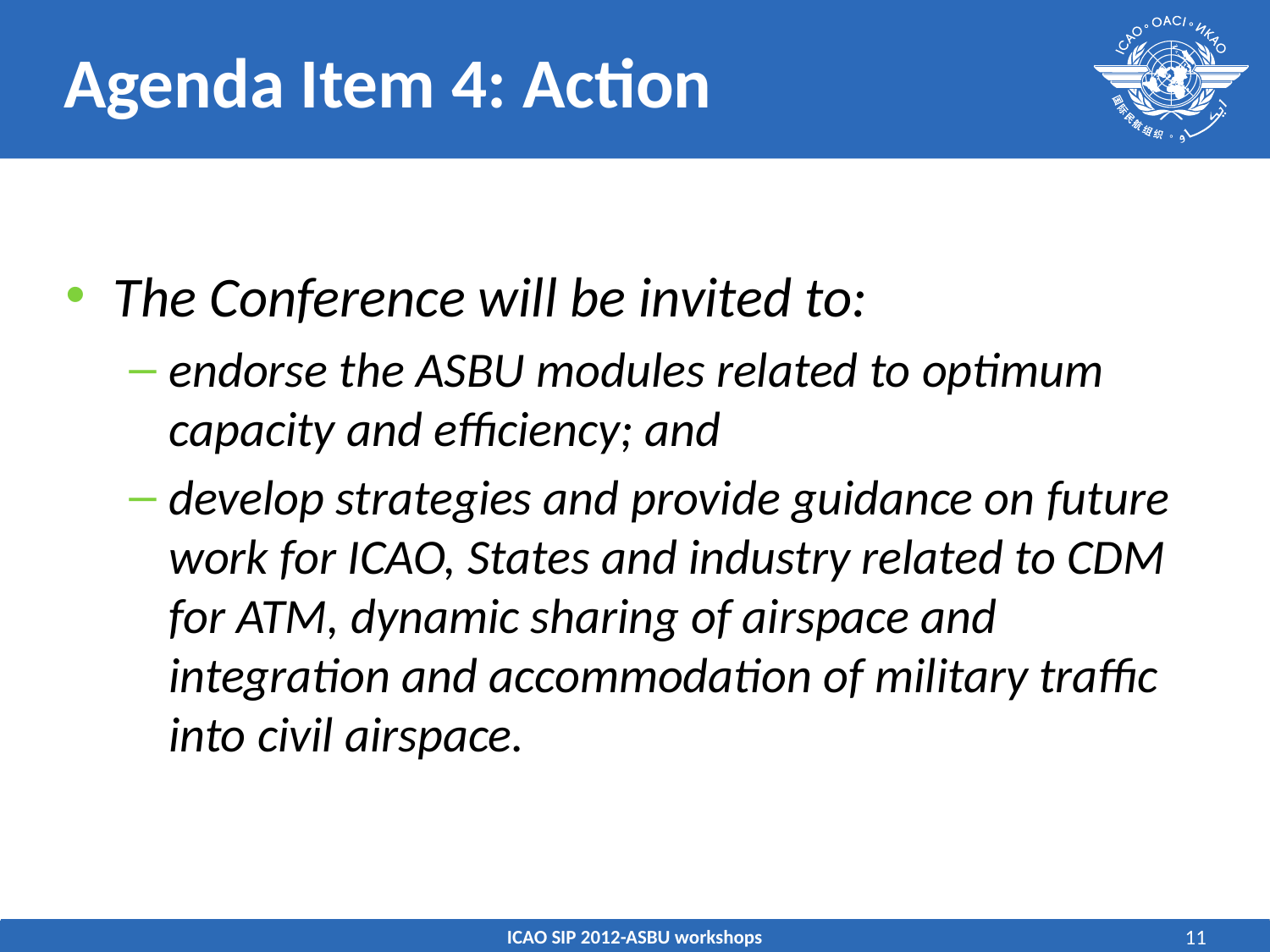

# Agenda Item 4: Action
The Conference will be invited to:
endorse the ASBU modules related to optimum capacity and efficiency; and
develop strategies and provide guidance on future work for ICAO, States and industry related to CDM for ATM, dynamic sharing of airspace and integration and accommodation of military traffic into civil airspace.

ICAO SIP 2012-ASBU workshops
11